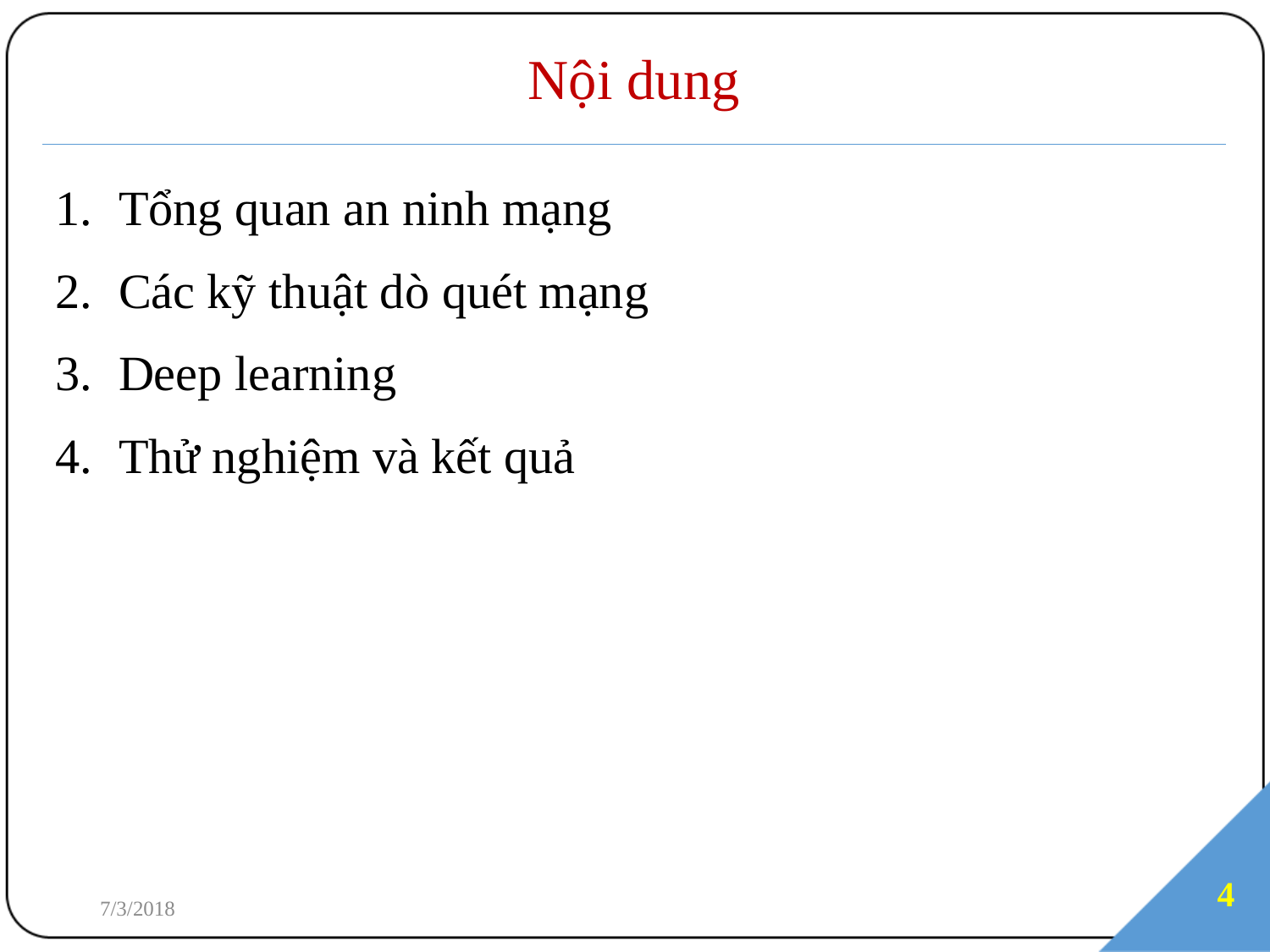

# Nội dung
Tổng quan an ninh mạng
Các kỹ thuật dò quét mạng
Deep learning
Thử nghiệm và kết quả
4
7/3/2018